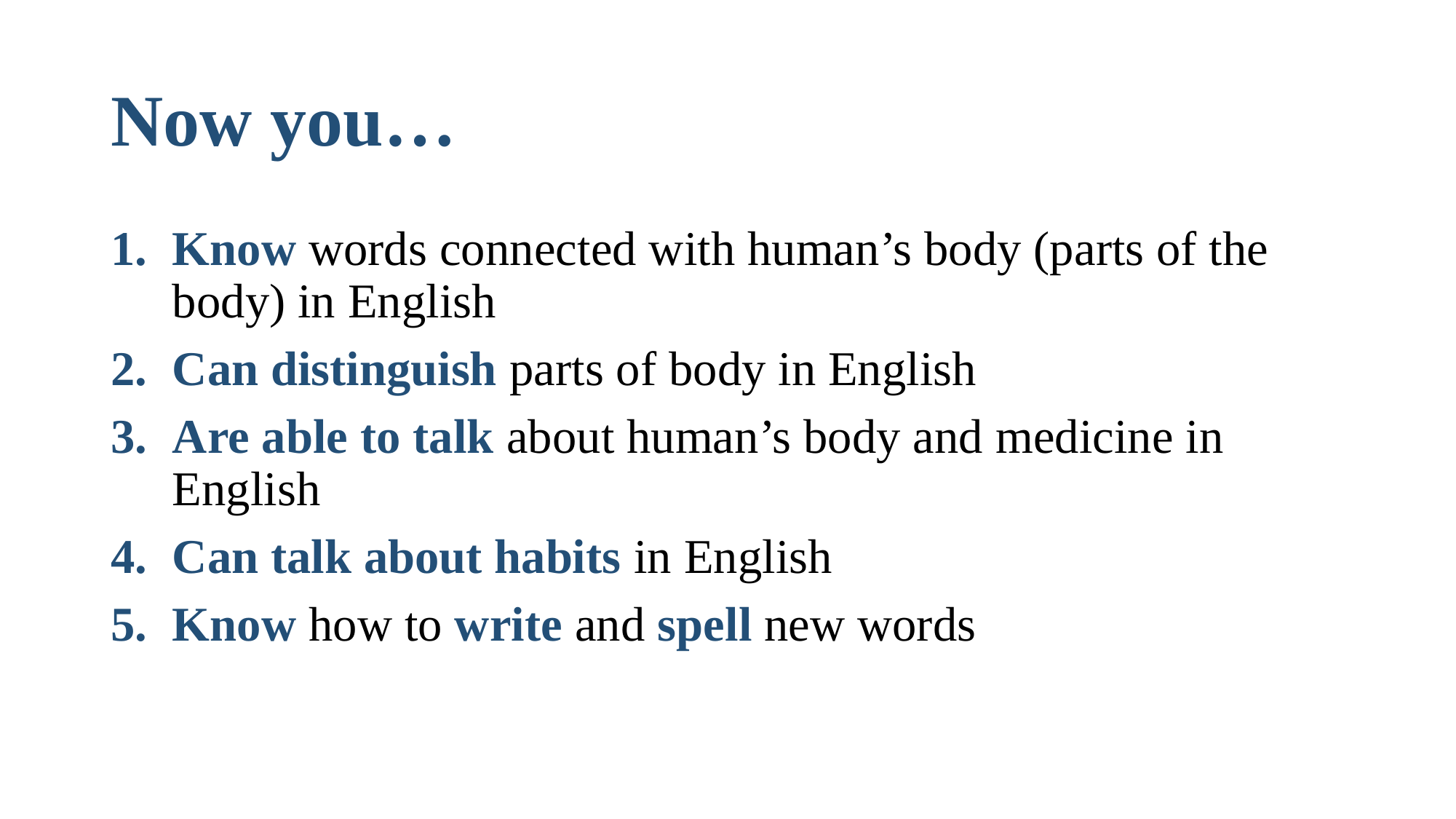

# Now you…
Know words connected with human’s body (parts of the body) in English
Can distinguish parts of body in English
Are able to talk about human’s body and medicine in English
Can talk about habits in English
Know how to write and spell new words